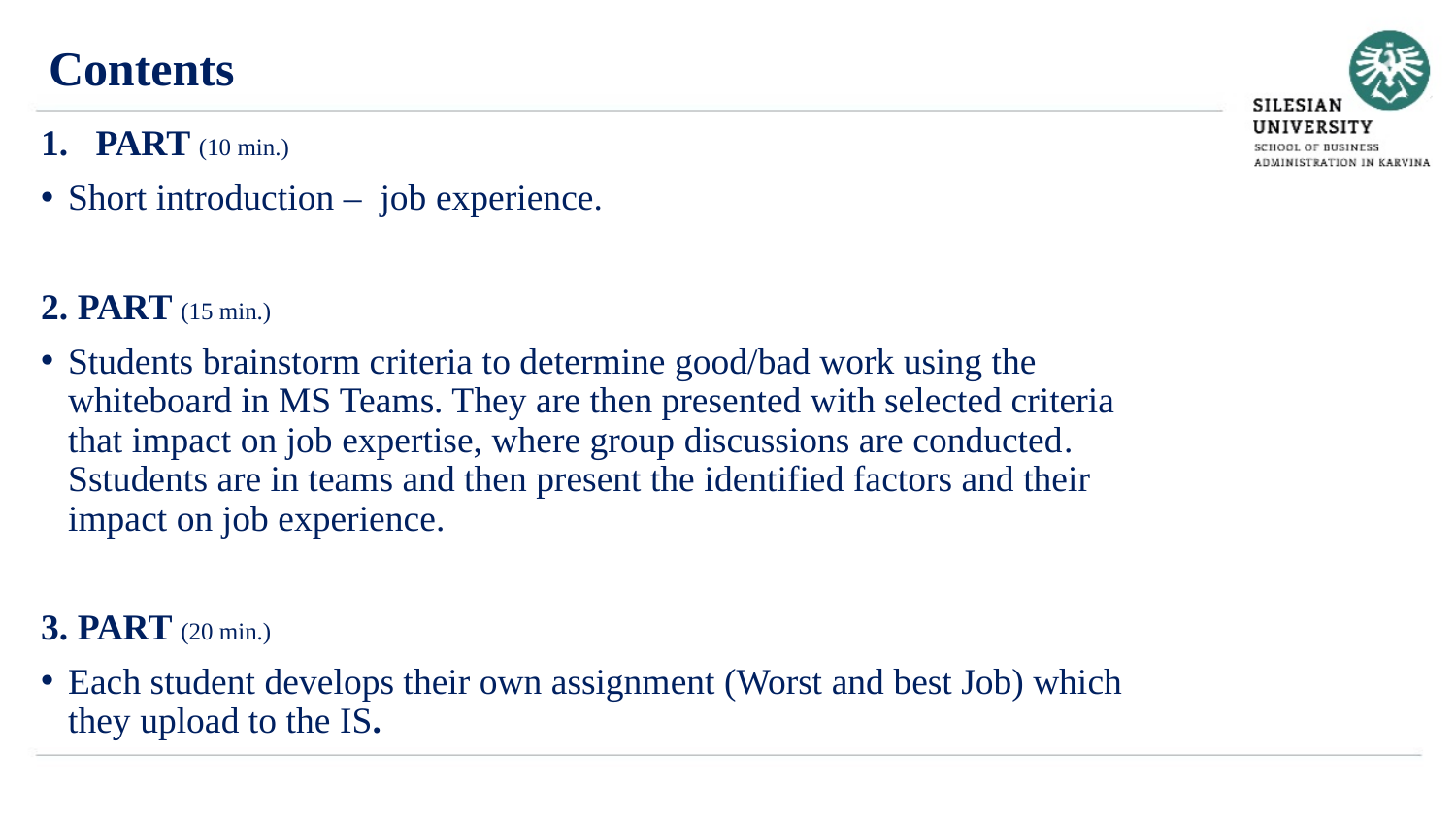

Contents
PART (10 min.)
Short introduction –  job experience.

2. PART (15 min.)
Students brainstorm criteria to determine good/bad work using the whiteboard in MS Teams. They are then presented with selected criteria that impact on job expertise, where group discussions are conducted. Sstudents are in teams and then present the identified factors and their impact on job experience.

3. PART (20 min.)
Each student develops their own assignment (Worst and best Job) which they upload to the IS.